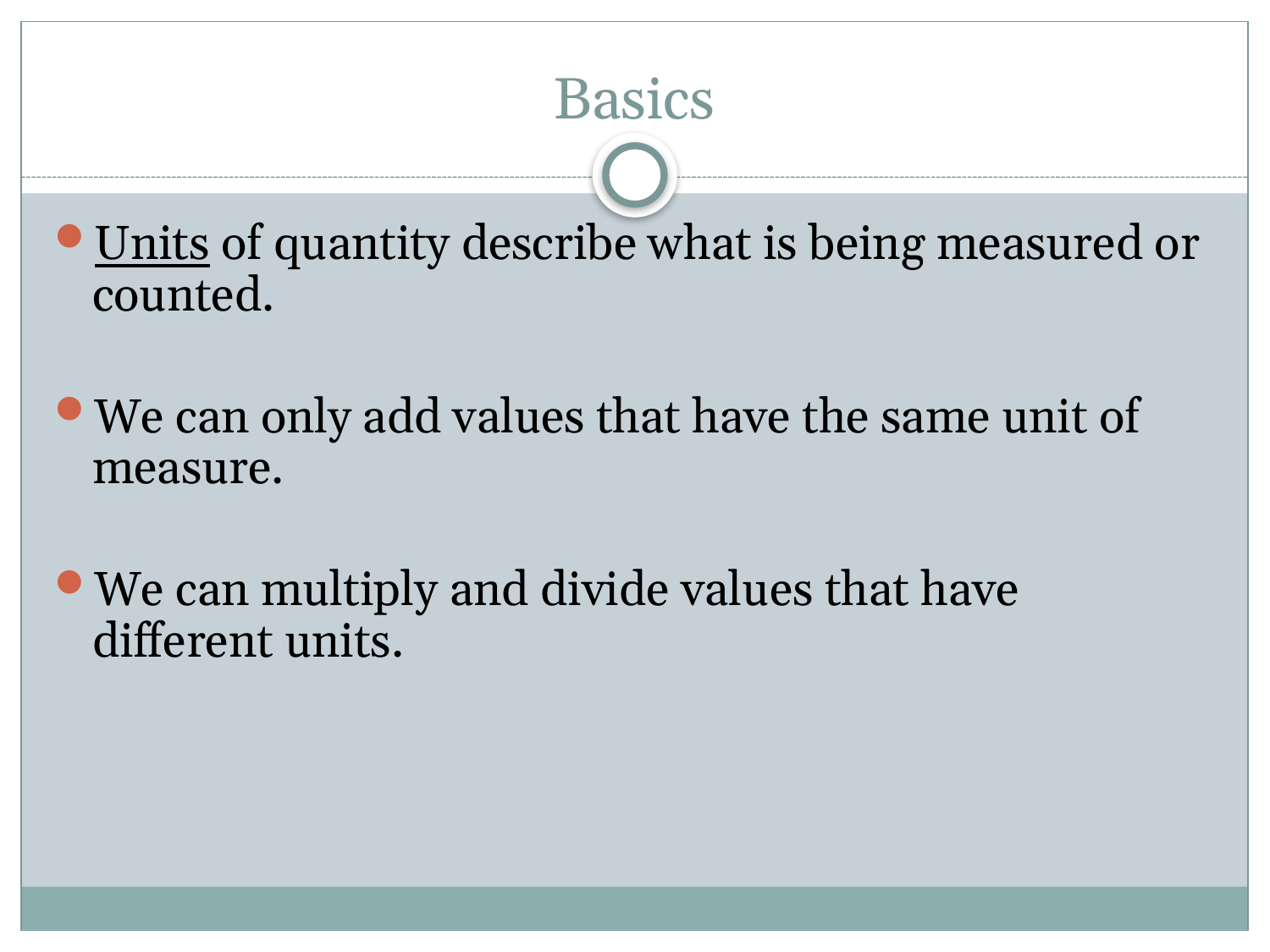

# Basics
Units of quantity describe what is being measured or counted.

We can only add values that have the same unit of measure.

We can multiply and divide values that have different units.